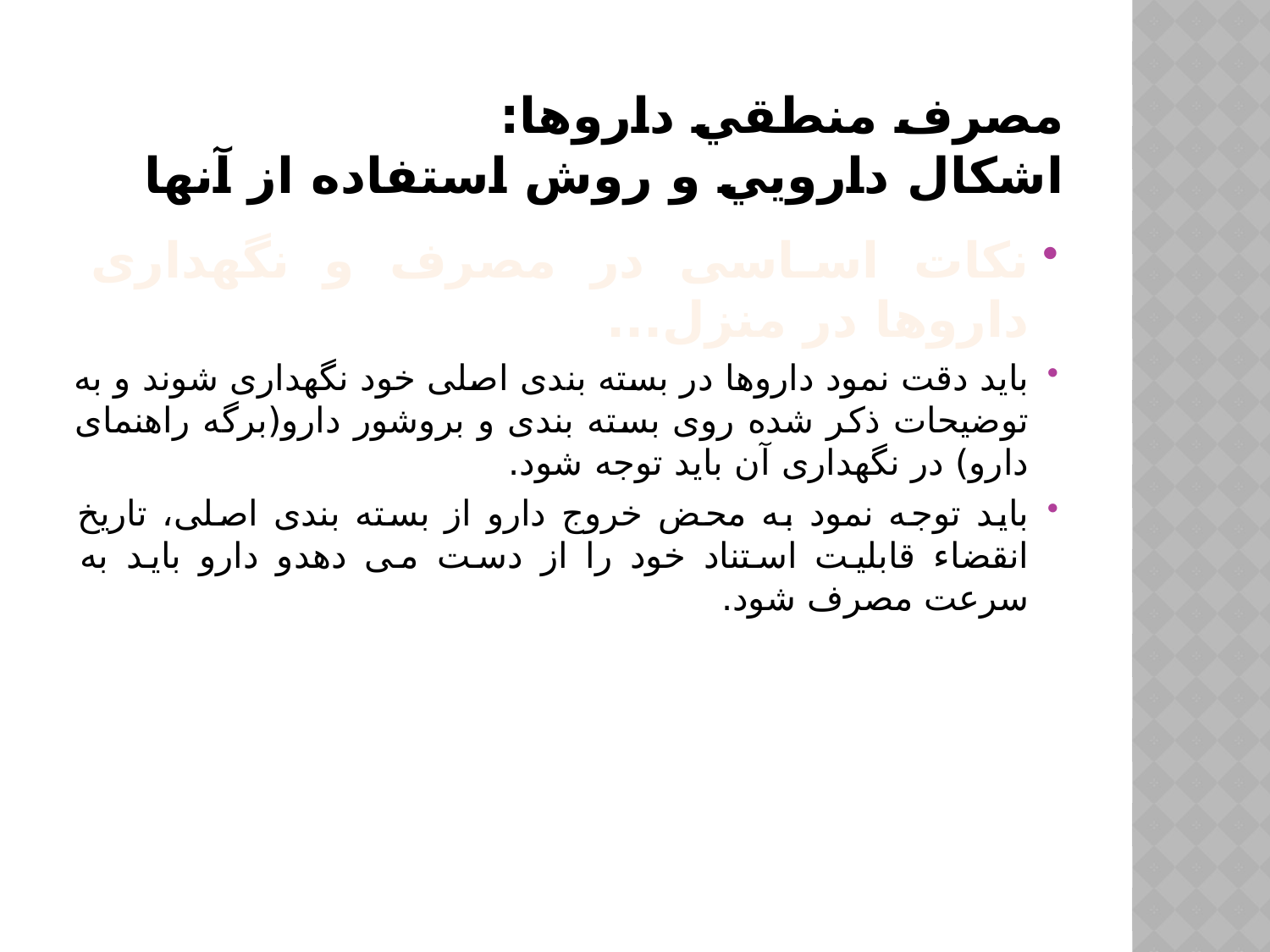

# مصرف منطقي داروها: اشكال دارويي و روش استفاده از آنها
نکات اساسی در مصرف و نگهداری داروها در منزل...
باید دقت نمود داروها در بسته بندی اصلی خود نگهداری شوند و به توضیحات ذکر شده روی بسته بندی و بروشور دارو(برگه راهنمای دارو) در نگهداری آن باید توجه شود.
باید توجه نمود به محض خروج دارو از بسته بندی اصلی، تاریخ انقضاء قابلیت استناد خود را از دست می دهدو دارو باید به سرعت مصرف شود.